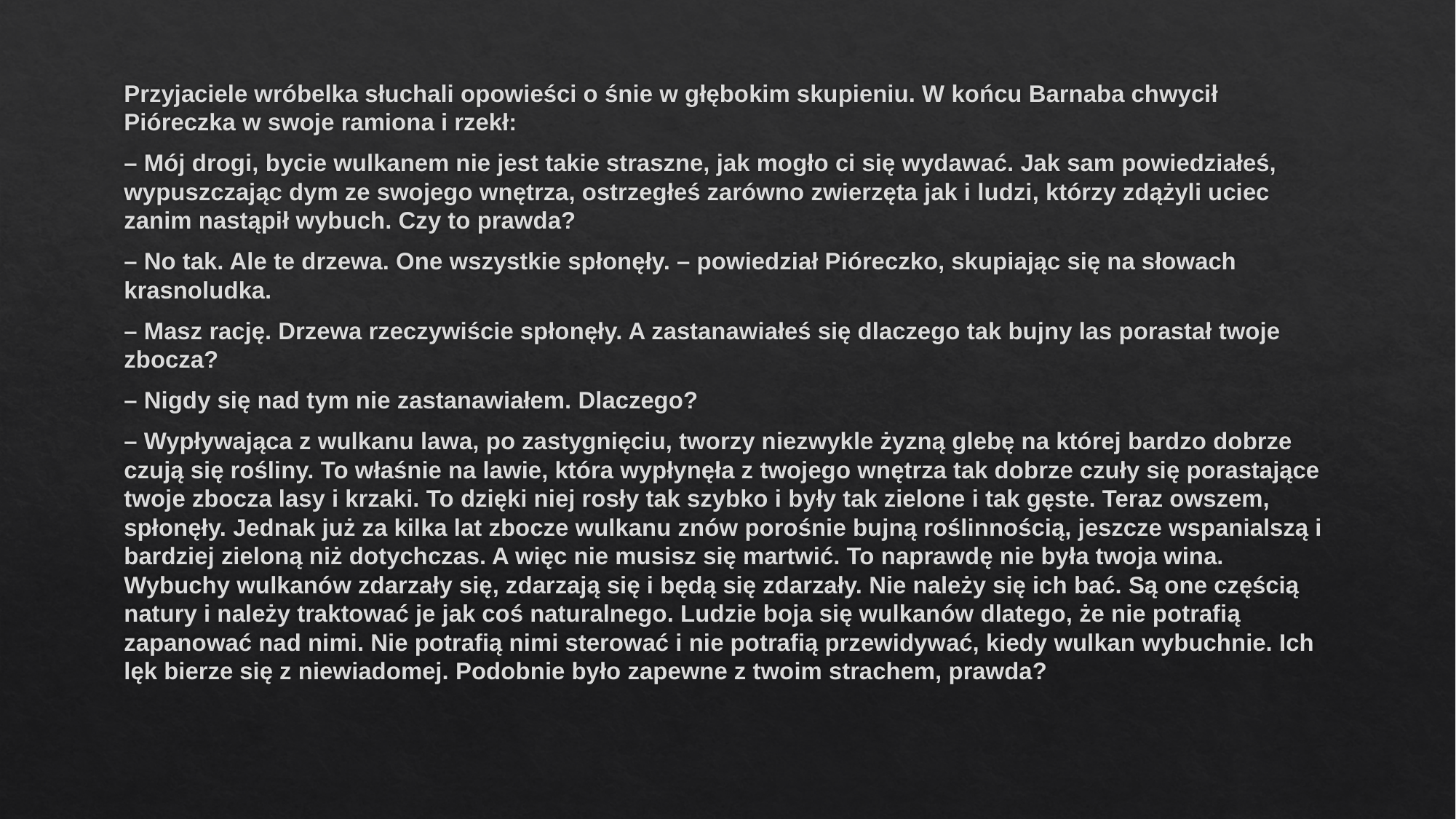

#
Przyjaciele wróbelka słuchali opowieści o śnie w głębokim skupieniu. W końcu Barnaba chwycił Pióreczka w swoje ramiona i rzekł:
– Mój drogi, bycie wulkanem nie jest takie straszne, jak mogło ci się wydawać. Jak sam powiedziałeś, wypuszczając dym ze swojego wnętrza, ostrzegłeś zarówno zwierzęta jak i ludzi, którzy zdążyli uciec zanim nastąpił wybuch. Czy to prawda?
– No tak. Ale te drzewa. One wszystkie spłonęły. – powiedział Pióreczko, skupiając się na słowach krasnoludka.
– Masz rację. Drzewa rzeczywiście spłonęły. A zastanawiałeś się dlaczego tak bujny las porastał twoje zbocza?
– Nigdy się nad tym nie zastanawiałem. Dlaczego?
– Wypływająca z wulkanu lawa, po zastygnięciu, tworzy niezwykle żyzną glebę na której bardzo dobrze czują się rośliny. To właśnie na lawie, która wypłynęła z twojego wnętrza tak dobrze czuły się porastające twoje zbocza lasy i krzaki. To dzięki niej rosły tak szybko i były tak zielone i tak gęste. Teraz owszem, spłonęły. Jednak już za kilka lat zbocze wulkanu znów porośnie bujną roślinnością, jeszcze wspanialszą i bardziej zieloną niż dotychczas. A więc nie musisz się martwić. To naprawdę nie była twoja wina. Wybuchy wulkanów zdarzały się, zdarzają się i będą się zdarzały. Nie należy się ich bać. Są one częścią natury i należy traktować je jak coś naturalnego. Ludzie boja się wulkanów dlatego, że nie potrafią zapanować nad nimi. Nie potrafią nimi sterować i nie potrafią przewidywać, kiedy wulkan wybuchnie. Ich lęk bierze się z niewiadomej. Podobnie było zapewne z twoim strachem, prawda?